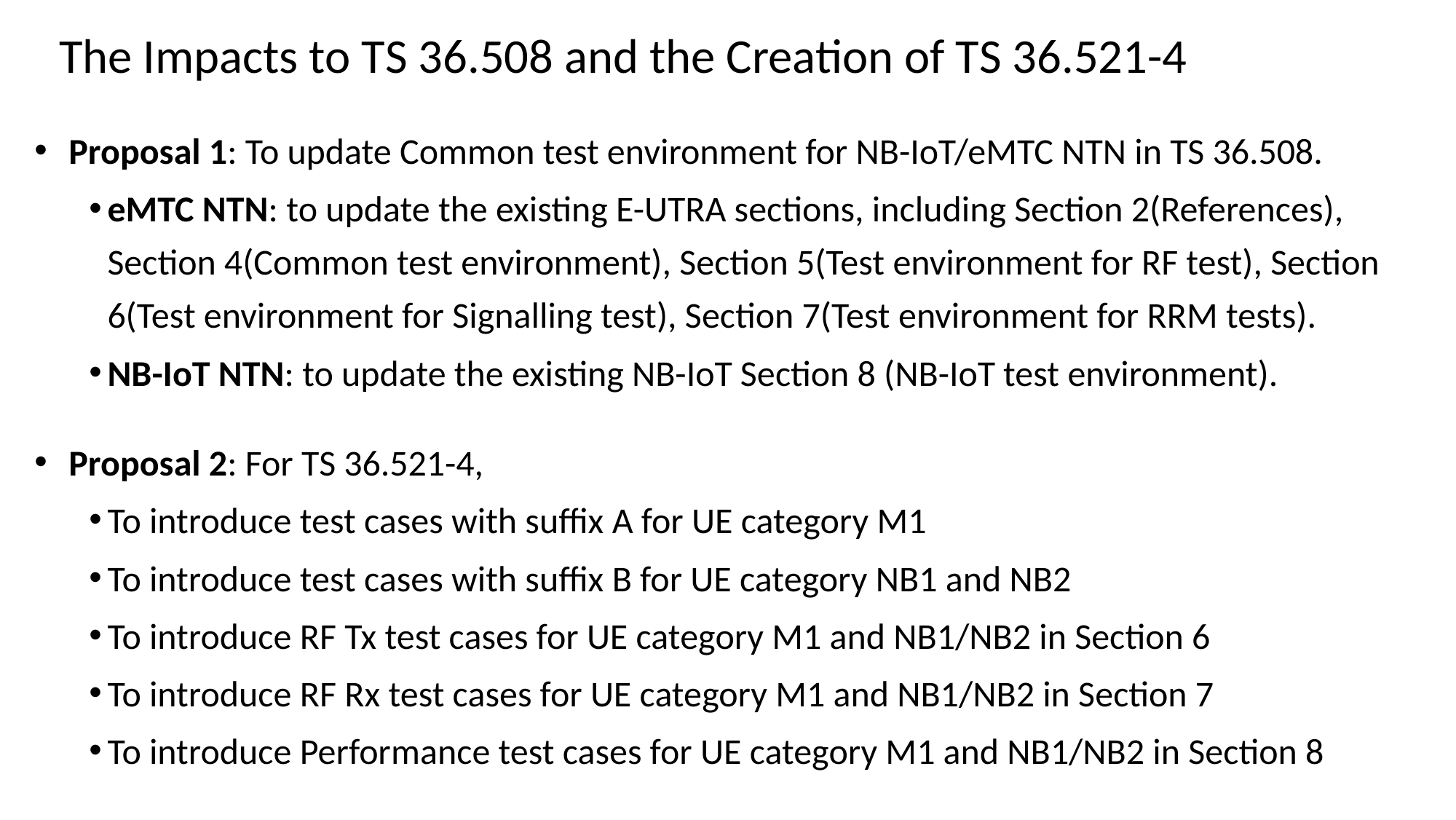

# The Impacts to TS 36.508 and the Creation of TS 36.521-4
 Proposal 1: To update Common test environment for NB-IoT/eMTC NTN in TS 36.508.
eMTC NTN: to update the existing E-UTRA sections, including Section 2(References), Section 4(Common test environment), Section 5(Test environment for RF test), Section 6(Test environment for Signalling test), Section 7(Test environment for RRM tests).
NB-IoT NTN: to update the existing NB-IoT Section 8 (NB-IoT test environment).
 Proposal 2: For TS 36.521-4,
To introduce test cases with suffix A for UE category M1
To introduce test cases with suffix B for UE category NB1 and NB2
To introduce RF Tx test cases for UE category M1 and NB1/NB2 in Section 6
To introduce RF Rx test cases for UE category M1 and NB1/NB2 in Section 7
To introduce Performance test cases for UE category M1 and NB1/NB2 in Section 8